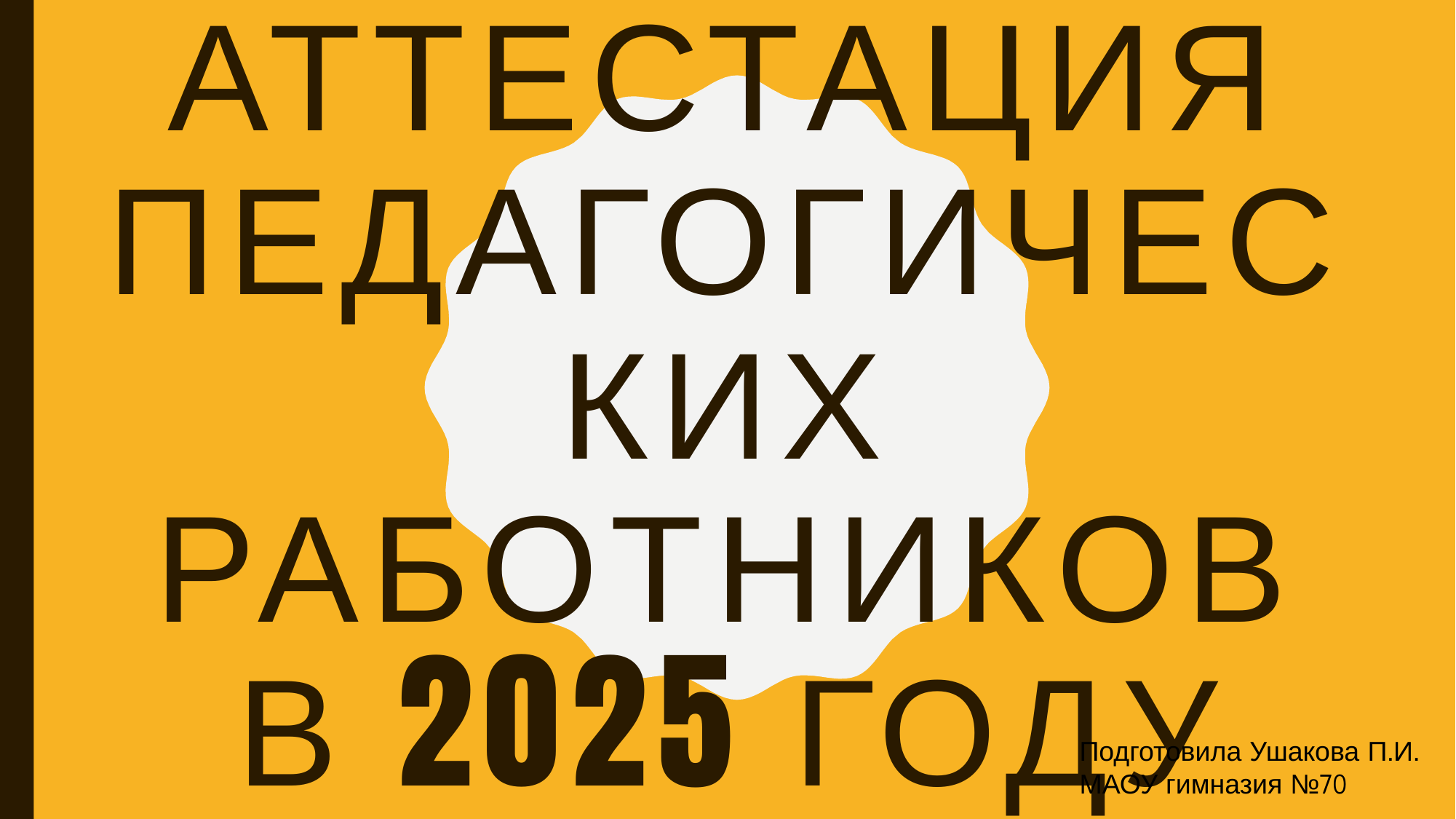

# аттестация педагогических работников в 2025 году
Подготовила Ушакова П.И. МАОУ гимназия №70